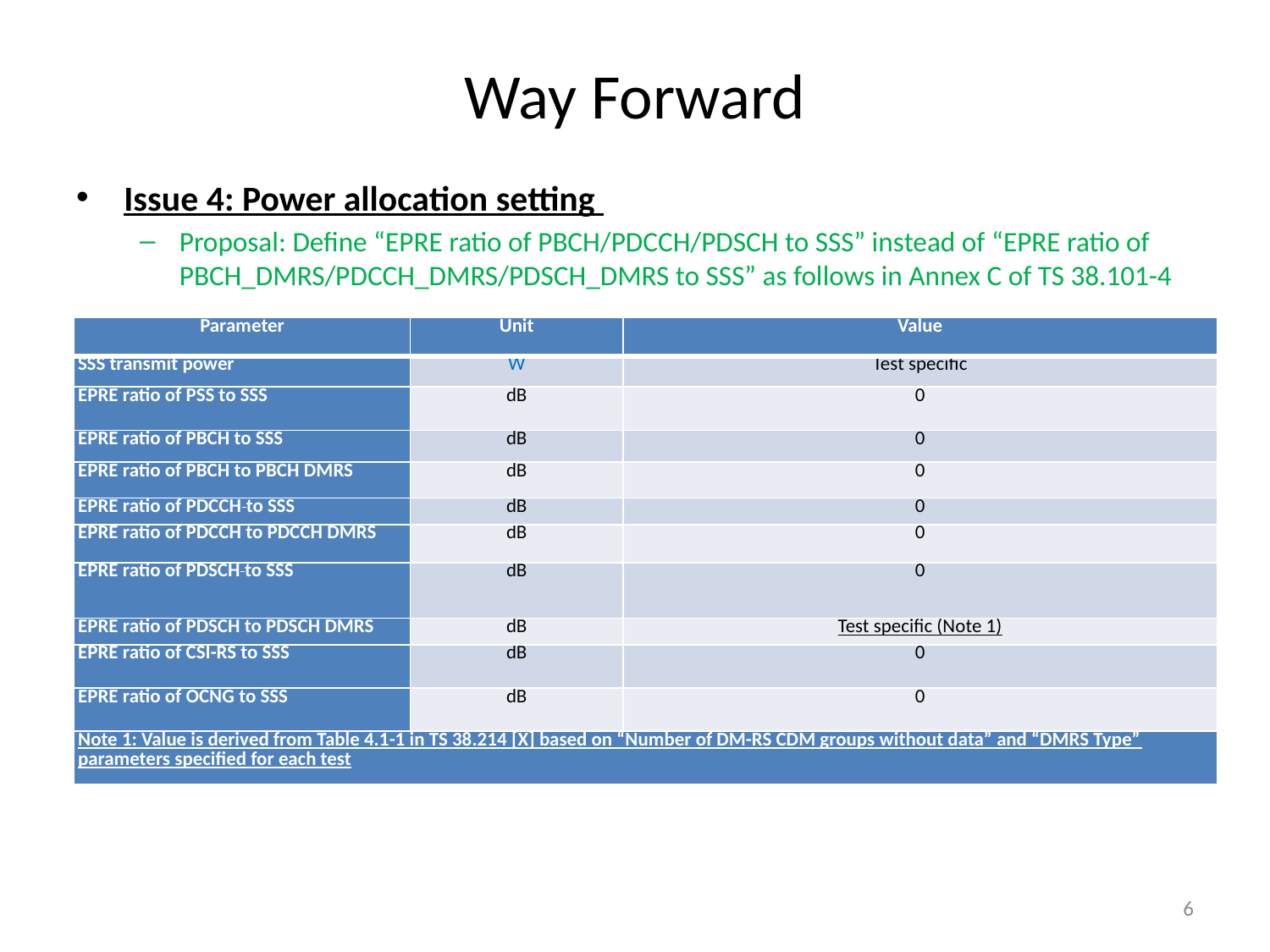

# Way Forward
Issue 4: Power allocation setting
Proposal: Define “EPRE ratio of PBCH/PDCCH/PDSCH to SSS” instead of “EPRE ratio of PBCH_DMRS/PDCCH_DMRS/PDSCH_DMRS to SSS” as follows in Annex C of TS 38.101-4

| Parameter | Unit | Value |
| --- | --- | --- |
| SSS transmit power | W | Test specific |
| EPRE ratio of PSS to SSS | dB | 0 |
| EPRE ratio of PBCH to SSS | dB | 0 |
| EPRE ratio of PBCH to PBCH DMRS | dB | 0 |
| EPRE ratio of PDCCH to SSS | dB | 0 |
| EPRE ratio of PDCCH to PDCCH DMRS | dB | 0 |
| EPRE ratio of PDSCH to SSS | dB | 0 |
| EPRE ratio of PDSCH to PDSCH DMRS | dB | Test specific (Note 1) |
| EPRE ratio of CSI-RS to SSS | dB | 0 |
| EPRE ratio of OCNG to SSS | dB | 0 |
| Note 1: Value is derived from Table 4.1-1 in TS 38.214 [X] based on “Number of DM-RS CDM groups without data” and “DMRS Type” parameters specified for each test |  |  |
6